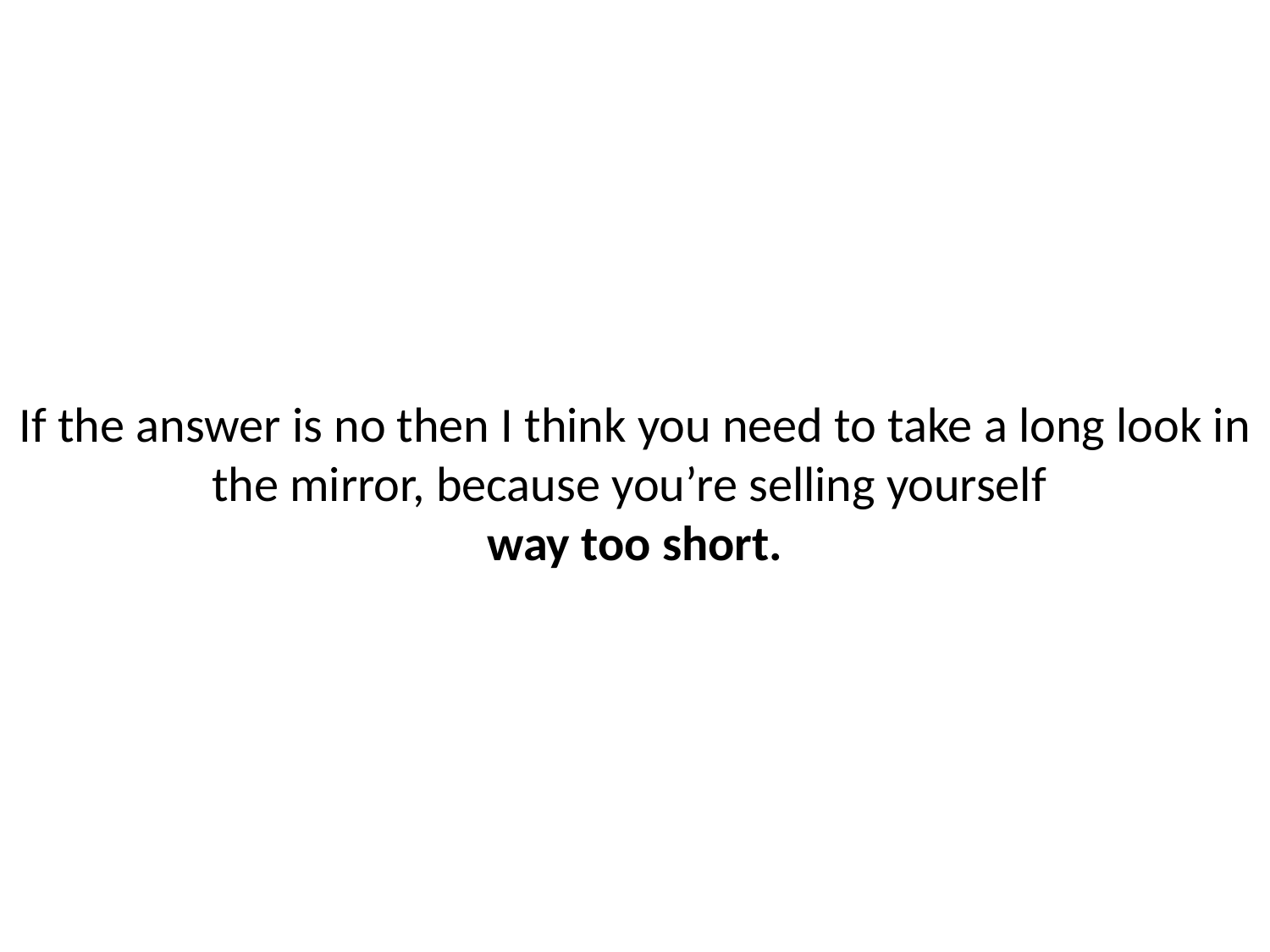

# If the answer is no then I think you need to take a long look in the mirror, because you’re selling yourself way too short.